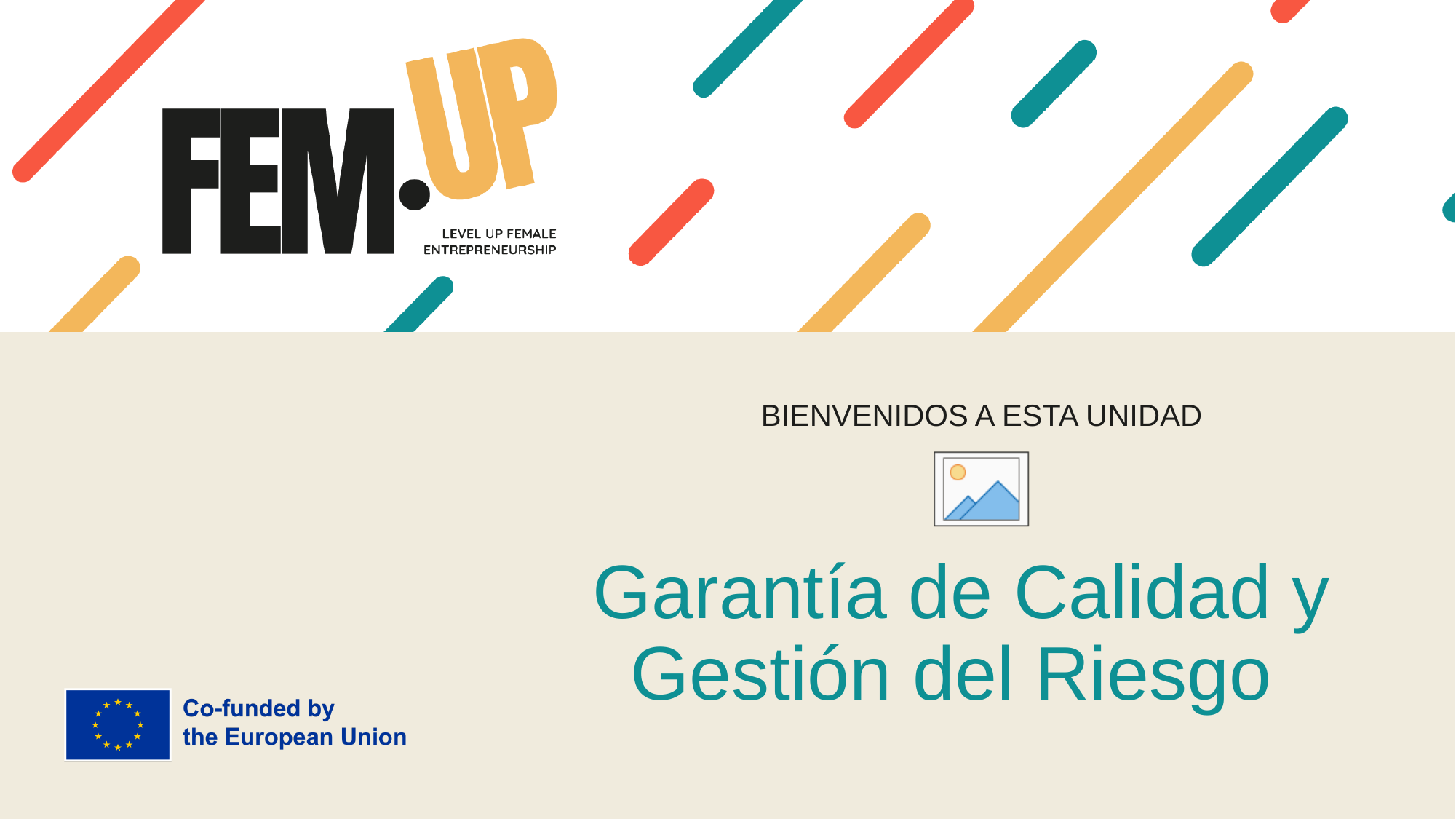

BIENVENIDOS A ESTA UNIDAD
# Garantía de Calidad y Gestión del Riesgo